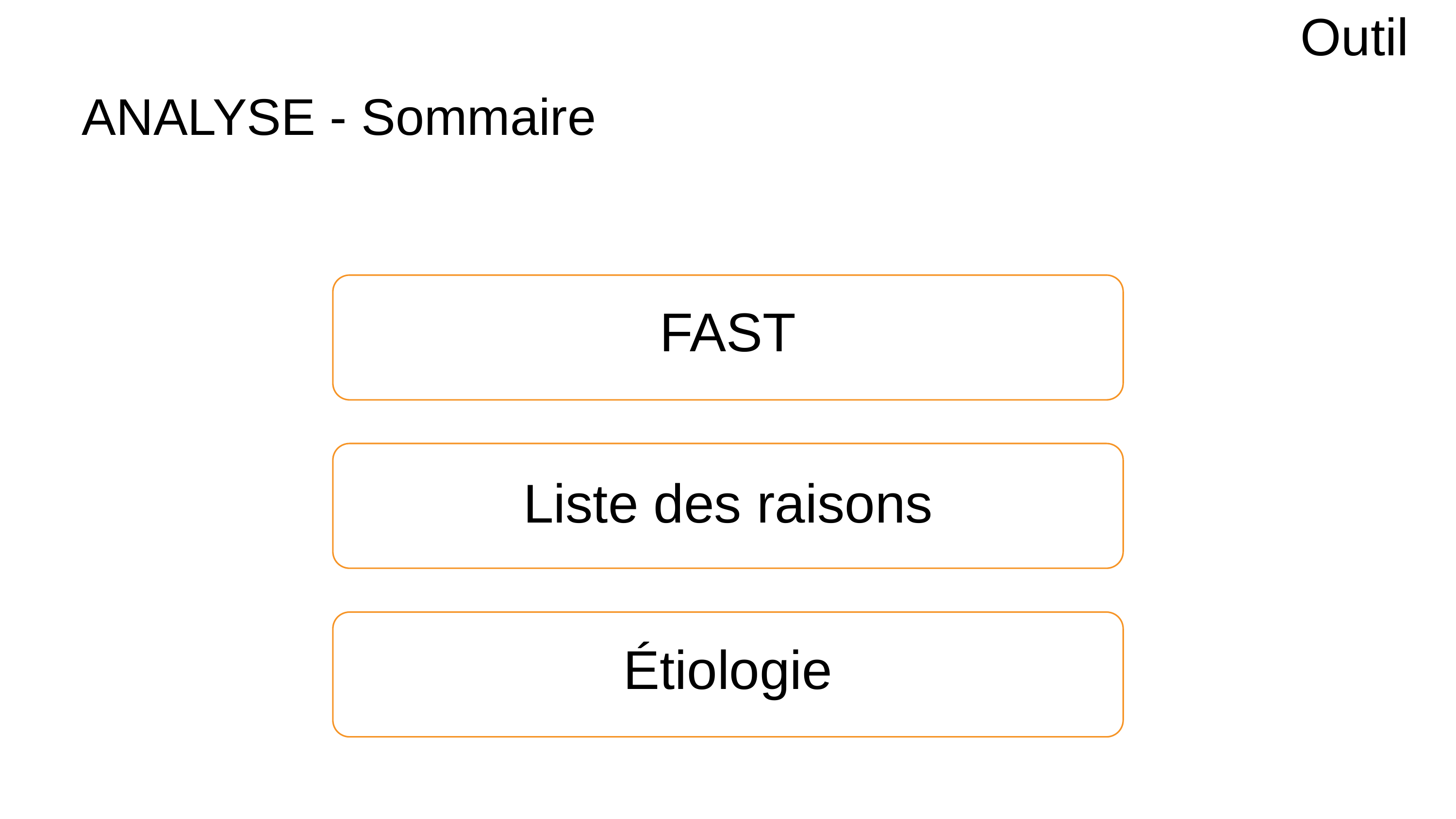

Outil
ANALYSE - Sommaire

FAST

Liste des raisons

Étiologie